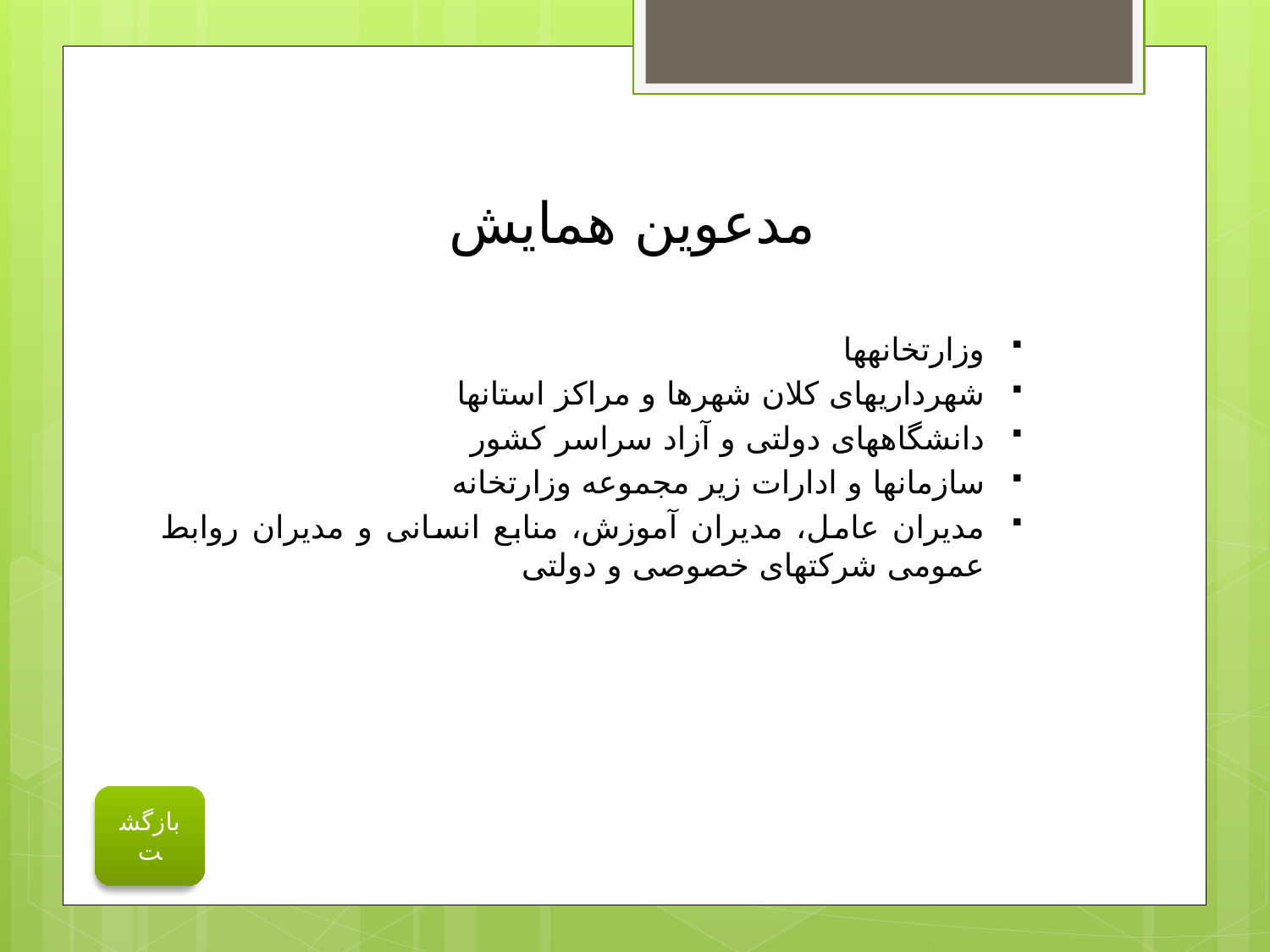

# مدعوین همایش
وزارت­خانه­ها
شهرداری­های کلان شهرها و مراکز استان­ها
دانشگاه­های دولتی و آزاد سراسر کشور
سازمان­ها و ادارات زیر مجموعه وزارت­خانه
مدیران عامل، مدیران آموزش، منابع انسانی و مدیران روابط عمومی شرکت­های خصوصی و دولتی
بازگشت